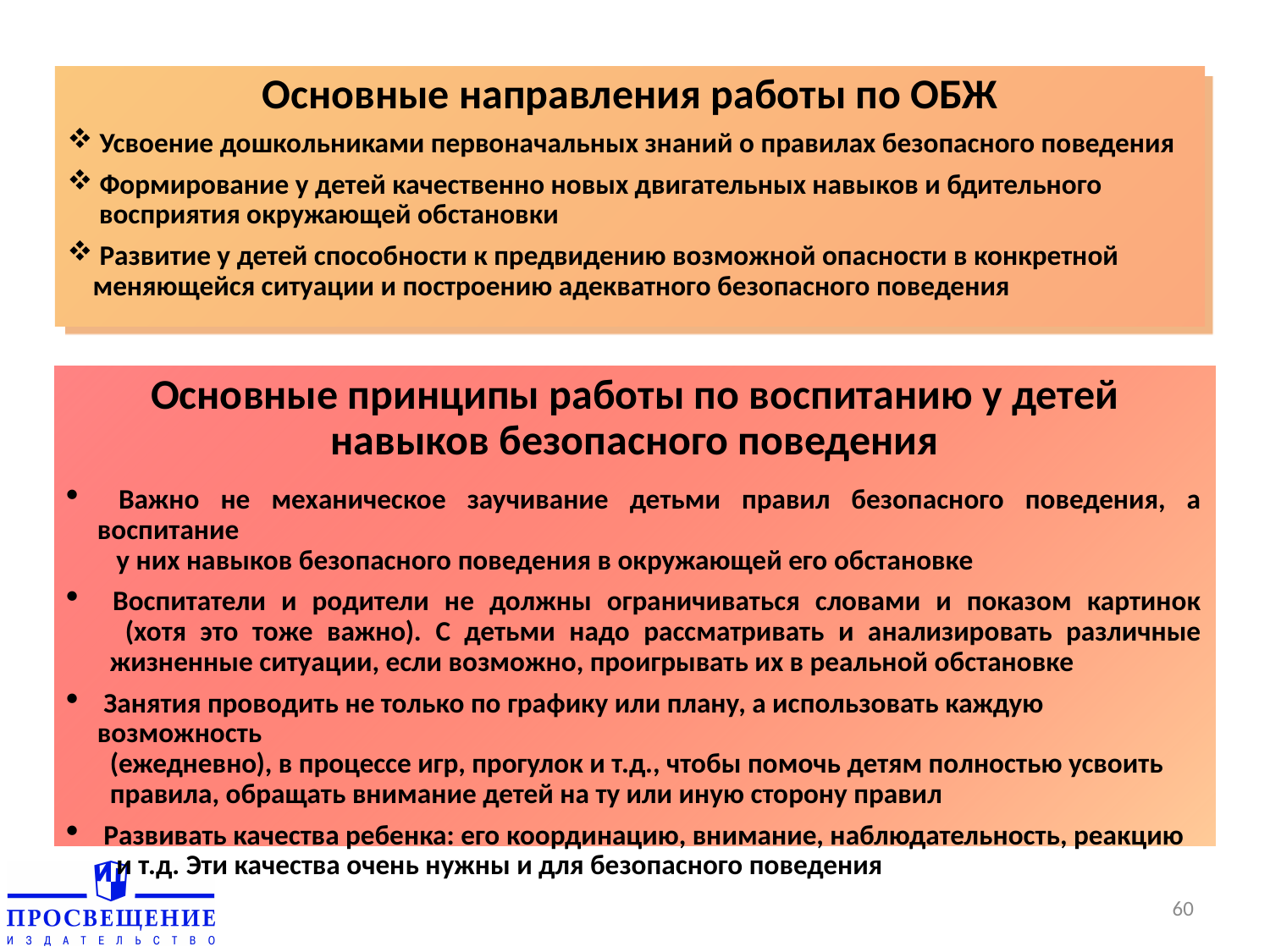

Основные направления работы по ОБЖ
 Усвоение дошкольниками первоначальных знаний о правилах безопасного поведения
 Формирование у детей качественно новых двигательных навыков и бдительного
     восприятия окружающей обстановки
 Развитие у детей способности к предвидению возможной опасности в конкретной
    меняющейся ситуации и построению адекватного безопасного поведения

Основные принципы работы по воспитанию у детей навыков безопасного поведения
 Важно не механическое заучивание детьми правил безопасного поведения, а воспитание
   у них навыков безопасного поведения в окружающей его обстановке
 Воспитатели и родители не должны ограничиваться словами и показом картинок
  (хотя это тоже важно). С детьми надо рассматривать и анализировать различные
  жизненные ситуации, если возможно, проигрывать их в реальной обстановке
 Занятия проводить не только по графику или плану, а использовать каждую возможность
  (ежедневно), в процессе игр, прогулок и т.д., чтобы помочь детям полностью усвоить
  правила, обращать внимание детей на ту или иную сторону правил
 Развивать качества ребенка: его координацию, внимание, наблюдательность, реакцию
   и т.д. Эти качества очень нужны и для безопасного поведения

60